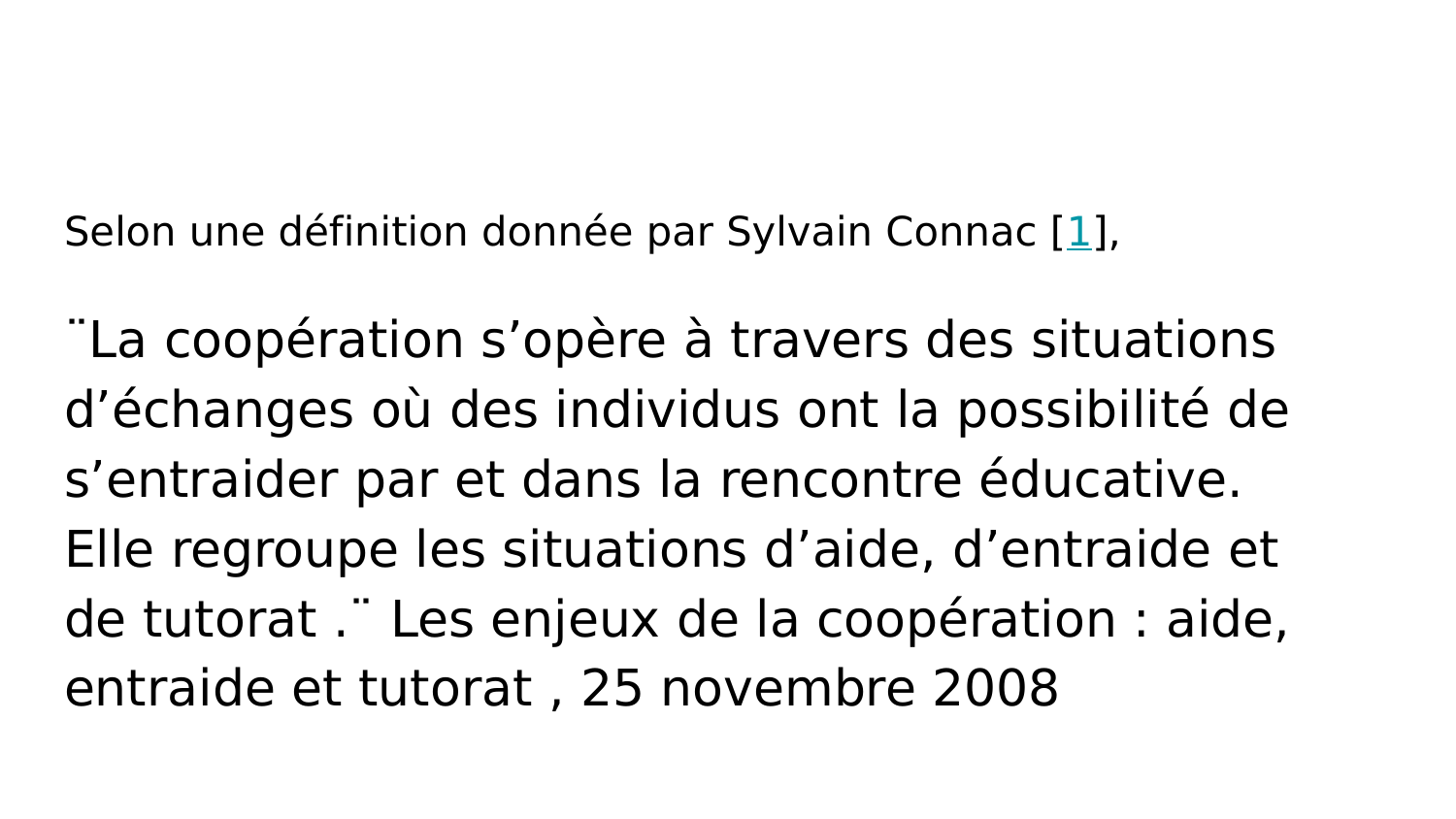

#
Selon une définition donnée par Sylvain Connac [1],
¨La coopération s’opère à travers des situations d’échanges où des individus ont la possibilité de s’entraider par et dans la rencontre éducative. Elle regroupe les situations d’aide, d’entraide et de tutorat .¨ Les enjeux de la coopération : aide, entraide et tutorat , 25 novembre 2008